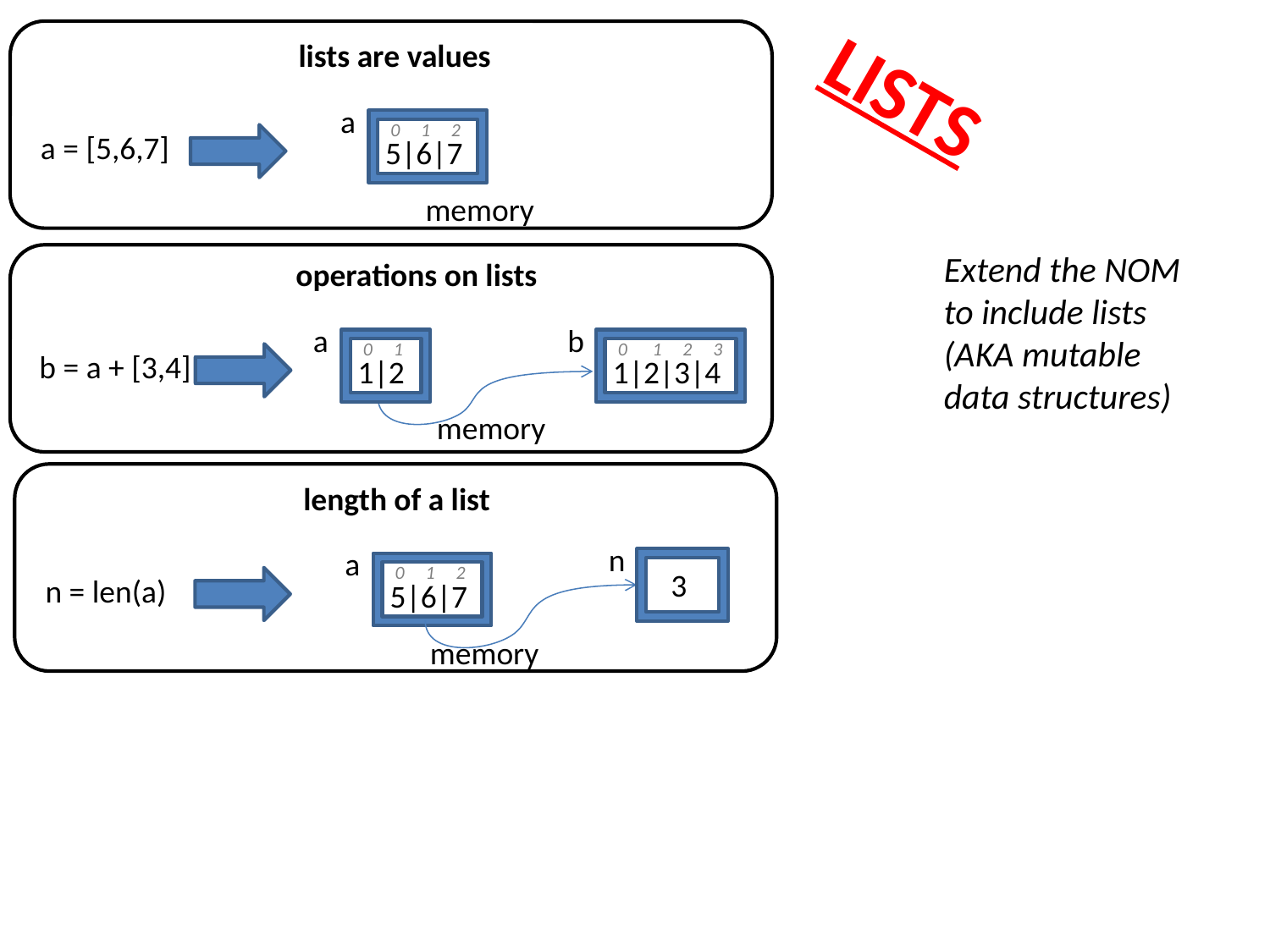

lists are values
LISTS
a

0     1     2
 5|6|7
a = [5,6,7]

memory
Extend the NOM to include lists
(AKA mutable data structures)

operations on lists
a

0     1
 1|2
b

0      1     2     3
 1|2|3|4
b = a + [3,4]

memory

length of a list
n

3
a

0     1     2
 5|6|7
n = len(a)

memory